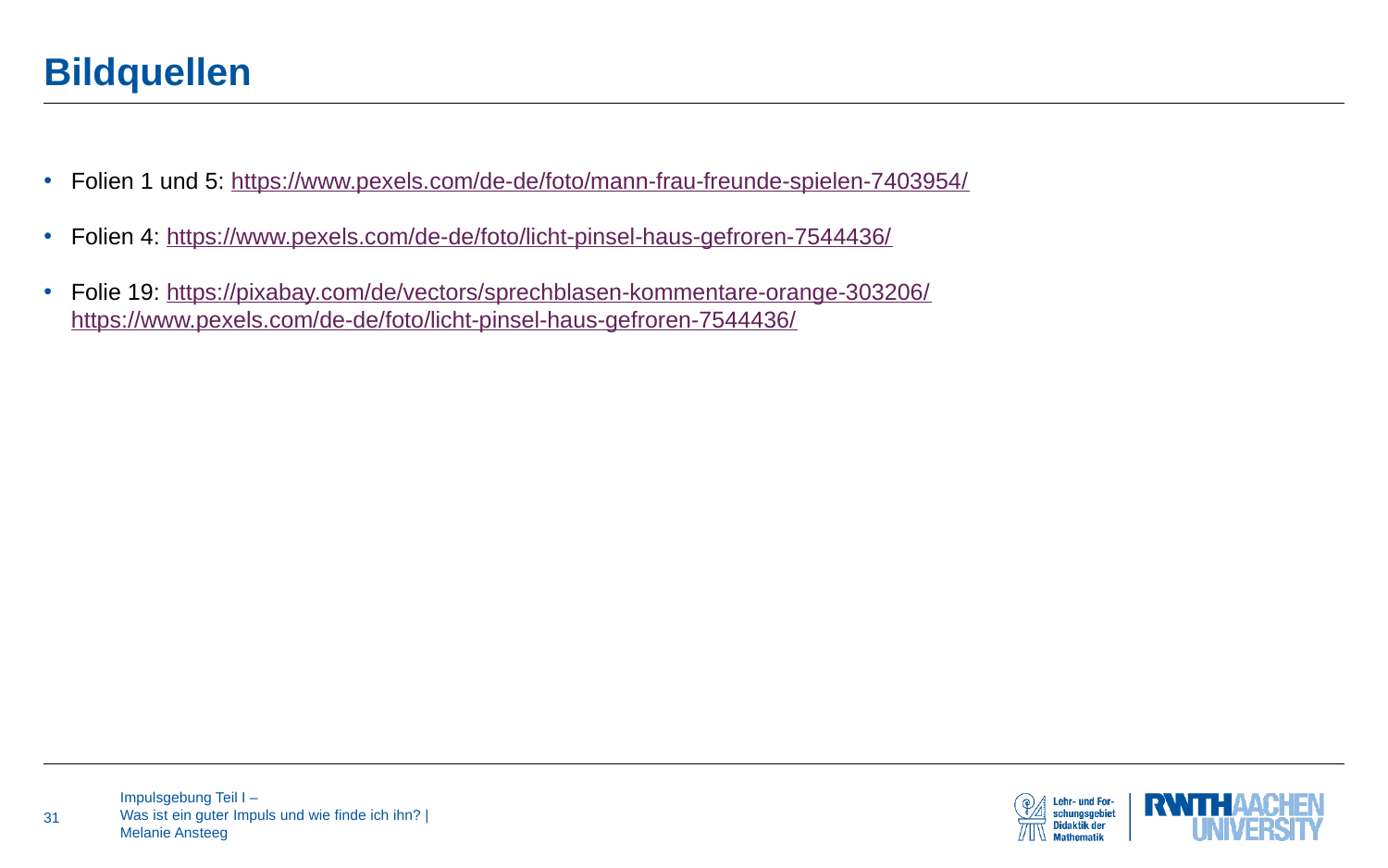

# Bildquellen
Folien 1 und 5: https://www.pexels.com/de-de/foto/mann-frau-freunde-spielen-7403954/

Folien 4: https://www.pexels.com/de-de/foto/licht-pinsel-haus-gefroren-7544436/

Folie 19: https://pixabay.com/de/vectors/sprechblasen-kommentare-orange-303206/
https://www.pexels.com/de-de/foto/licht-pinsel-haus-gefroren-7544436/